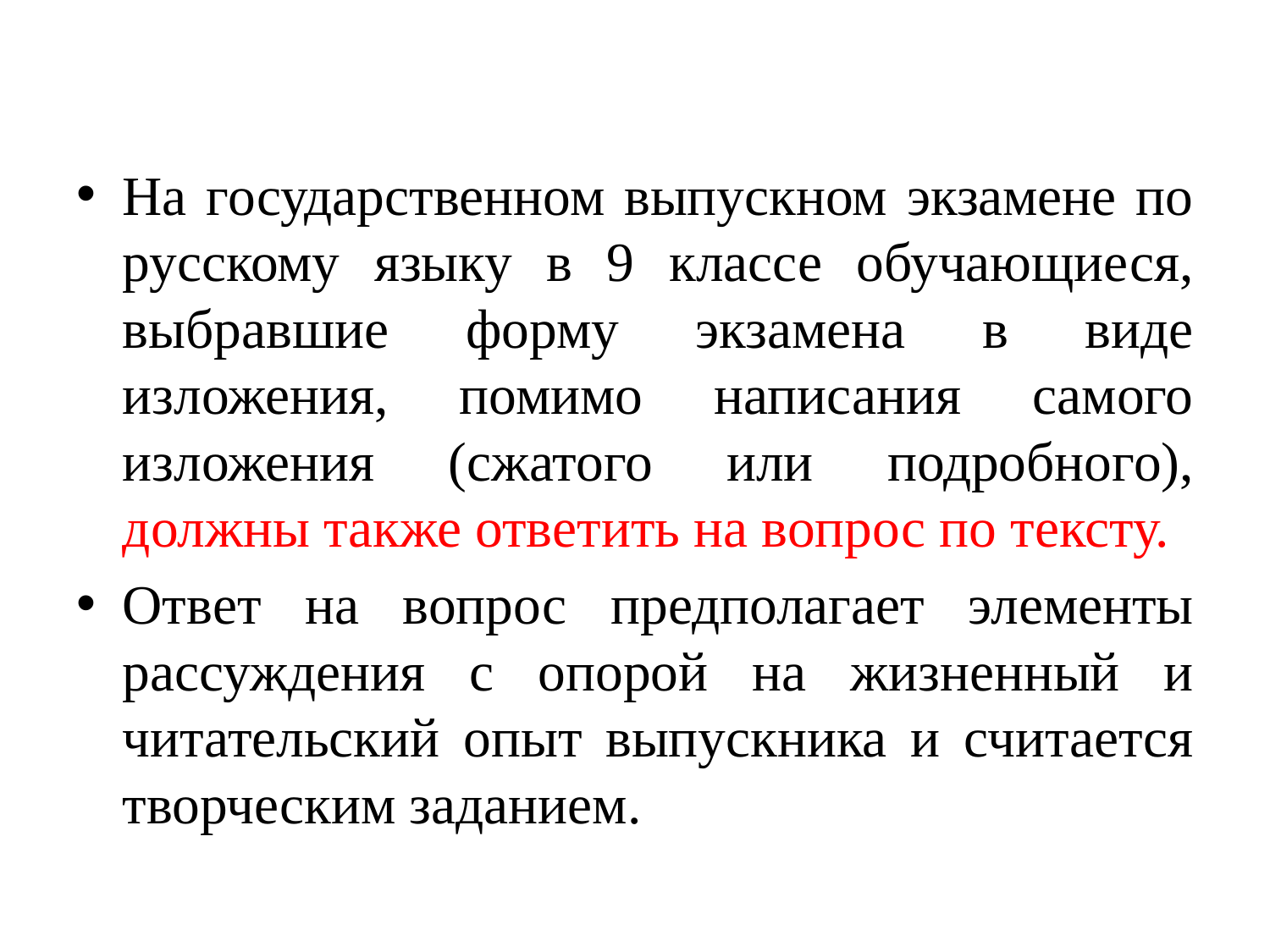

На государственном выпускном экзамене по русскому языку в 9 классе обучающиеся, выбравшие форму экзамена в виде изложения, помимо написания самого изложения (сжатого или подробного), должны также ответить на вопрос по тексту.
Ответ на вопрос предполагает элементы рассуждения с опорой на жизненный и читательский опыт выпускника и считается творческим заданием.